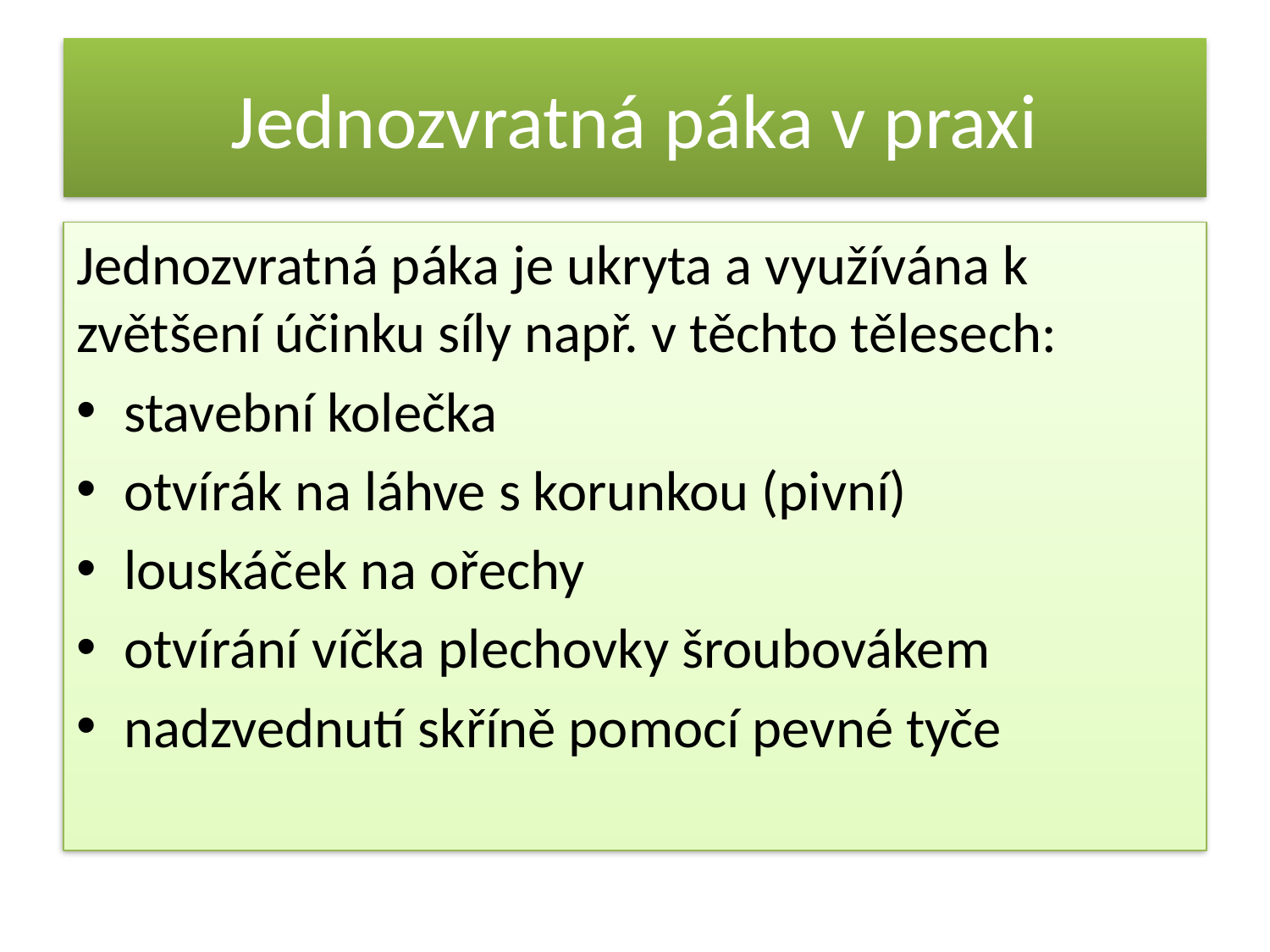

# Jednozvratná páka v praxi
Jednozvratná páka je ukryta a využívána k zvětšení účinku síly např. v těchto tělesech:
stavební kolečka
otvírák na láhve s korunkou (pivní)
louskáček na ořechy
otvírání víčka plechovky šroubovákem
nadzvednutí skříně pomocí pevné tyče